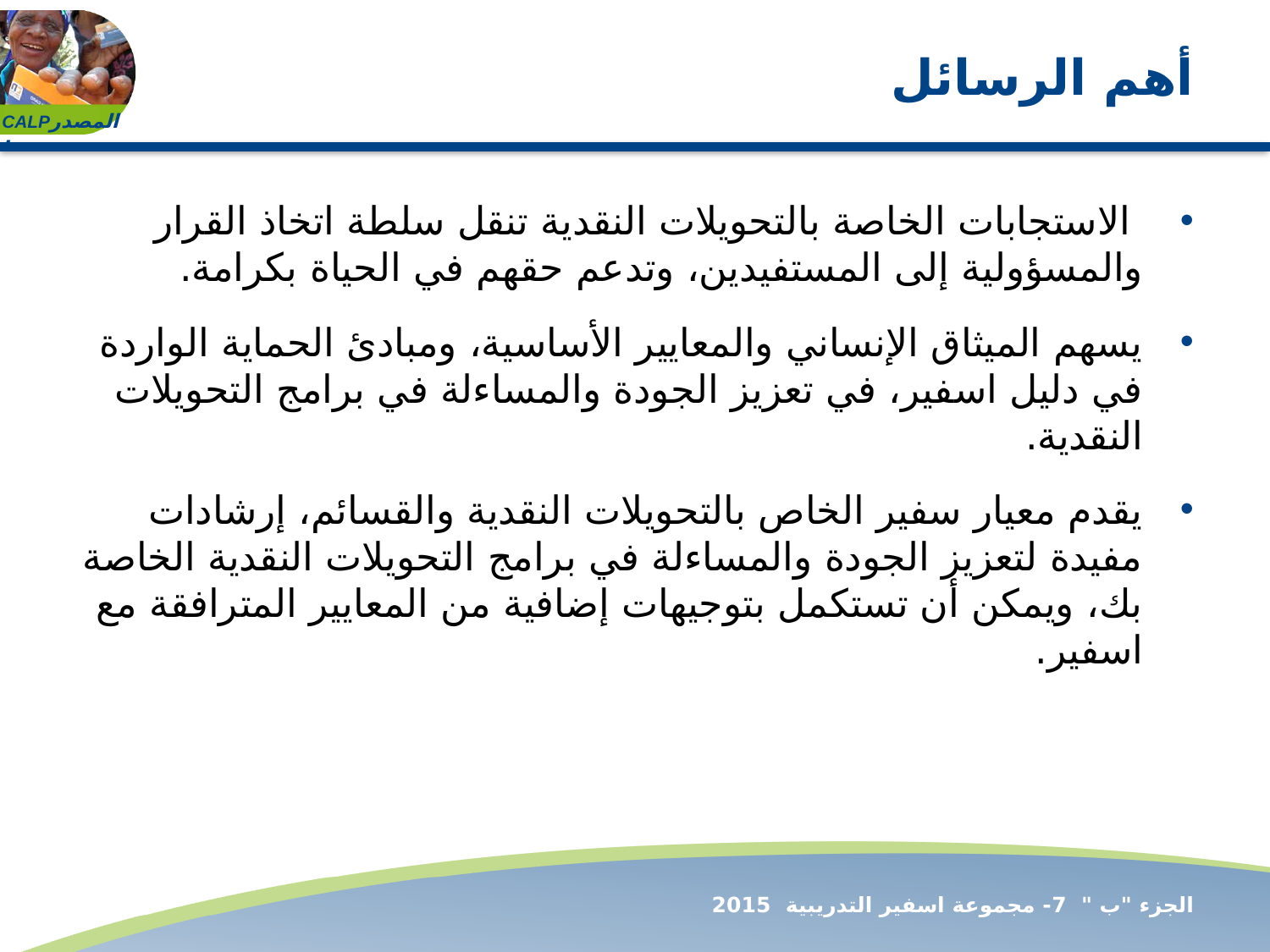

# أهم الرسائل
 الاستجابات الخاصة بالتحويلات النقدية تنقل سلطة اتخاذ القرار والمسؤولية إلى المستفيدين، وتدعم حقهم في الحياة بكرامة.
يسهم الميثاق الإنساني والمعايير الأساسية، ومبادئ الحماية الواردة في دليل اسفير، في تعزيز الجودة والمساءلة في برامج التحويلات النقدية.
يقدم معيار سفير الخاص بالتحويلات النقدية والقسائم، إرشادات مفيدة لتعزيز الجودة والمساءلة في برامج التحويلات النقدية الخاصة بك، ويمكن أن تستكمل بتوجيهات إضافية من المعايير المترافقة مع اسفير.
الجزء "ب "  7- مجموعة اسفير التدريبية  2015